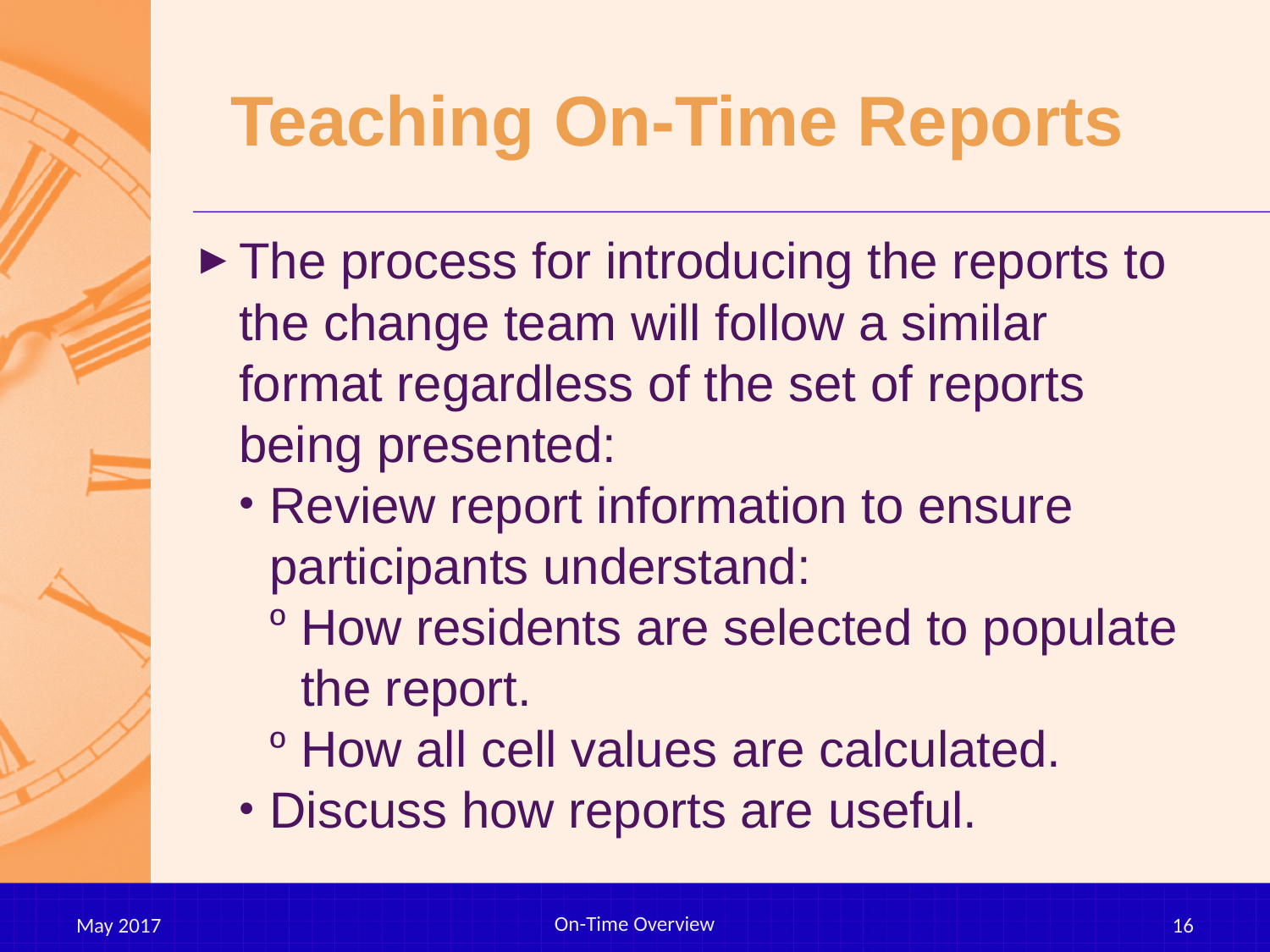

# Teaching On-Time Reports
The process for introducing the reports to the change team will follow a similar format regardless of the set of reports being presented:
Review report information to ensure participants understand:
How residents are selected to populate the report.
How all cell values are calculated.
Discuss how reports are useful.

On-Time Overview
May 2017
16